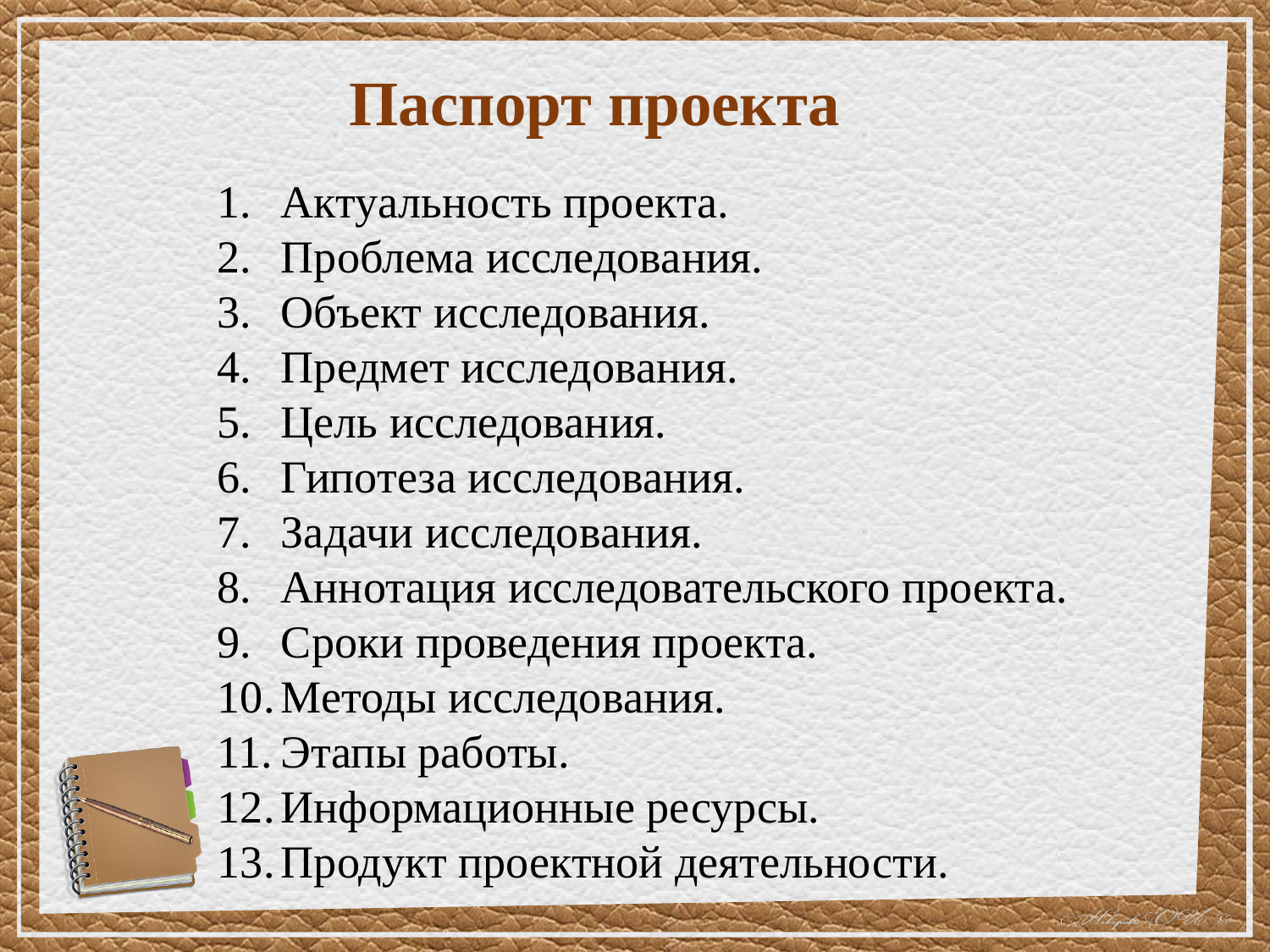

Паспорт проекта
Актуальность проекта.
Проблема исследования.
Объект исследования.
Предмет исследования.
Цель исследования.
Гипотеза исследования.
Задачи исследования.
Аннотация исследовательского проекта.
Сроки проведения проекта.
Методы исследования.
Этапы работы.
Информационные ресурсы.
Продукт проектной деятельности.